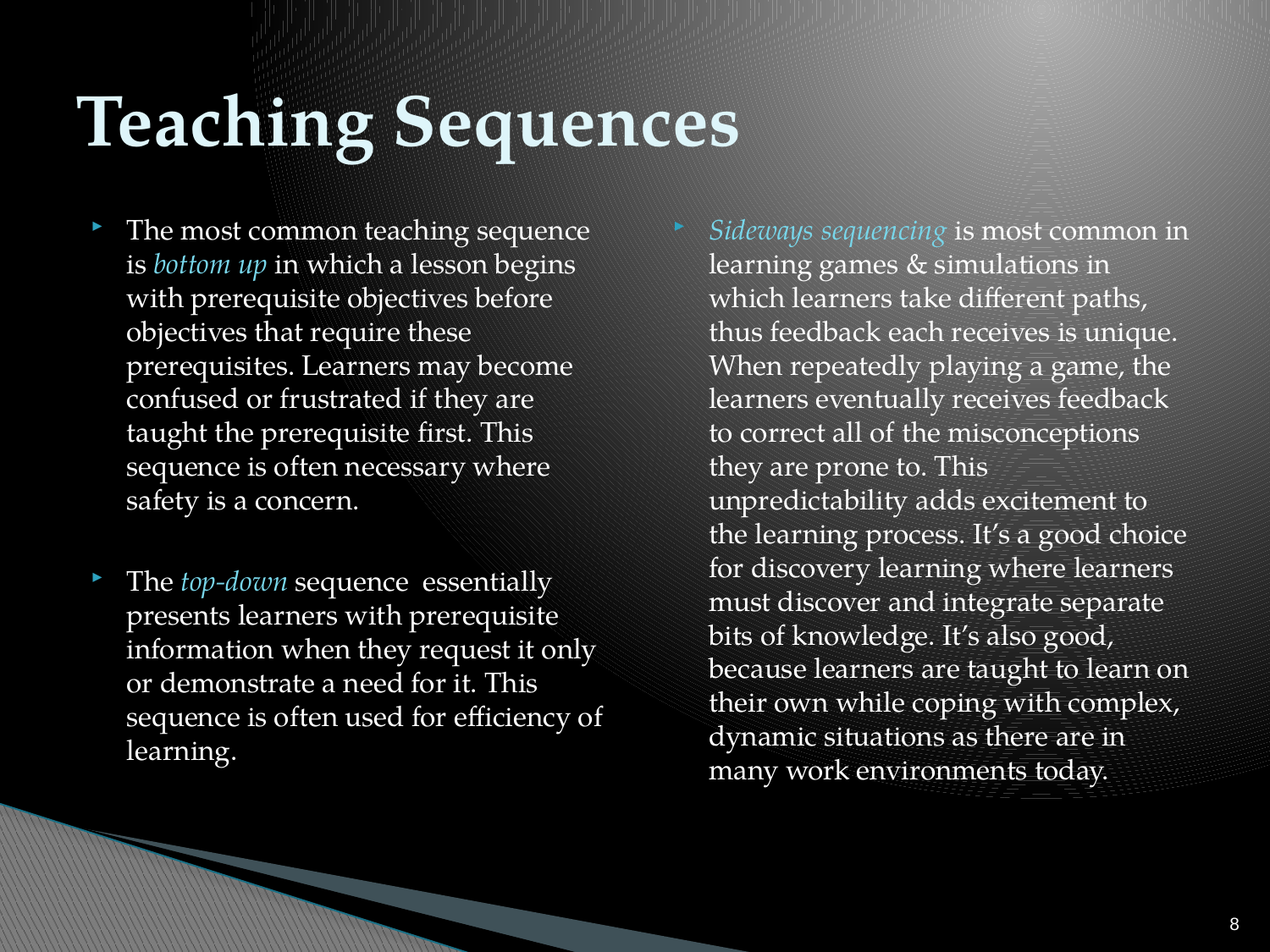

# Teaching Sequences
The most common teaching sequence is bottom up in which a lesson begins with prerequisite objectives before objectives that require these prerequisites. Learners may become confused or frustrated if they are taught the prerequisite first. This sequence is often necessary where safety is a concern.

The top-down sequence  essentially presents learners with prerequisite information when they request it only or demonstrate a need for it. This sequence is often used for efficiency of learning.

Sideways sequencing is most common in learning games & simulations in which learners take different paths, thus feedback each receives is unique.  When repeatedly playing a game, the learners eventually receives feedback to correct all of the misconceptions they are prone to. This unpredictability adds excitement to the learning process. It’s a good choice for discovery learning where learners must discover and integrate separate bits of knowledge. It’s also good, because learners are taught to learn on their own while coping with complex, dynamic situations as there are in many work environments today.
8